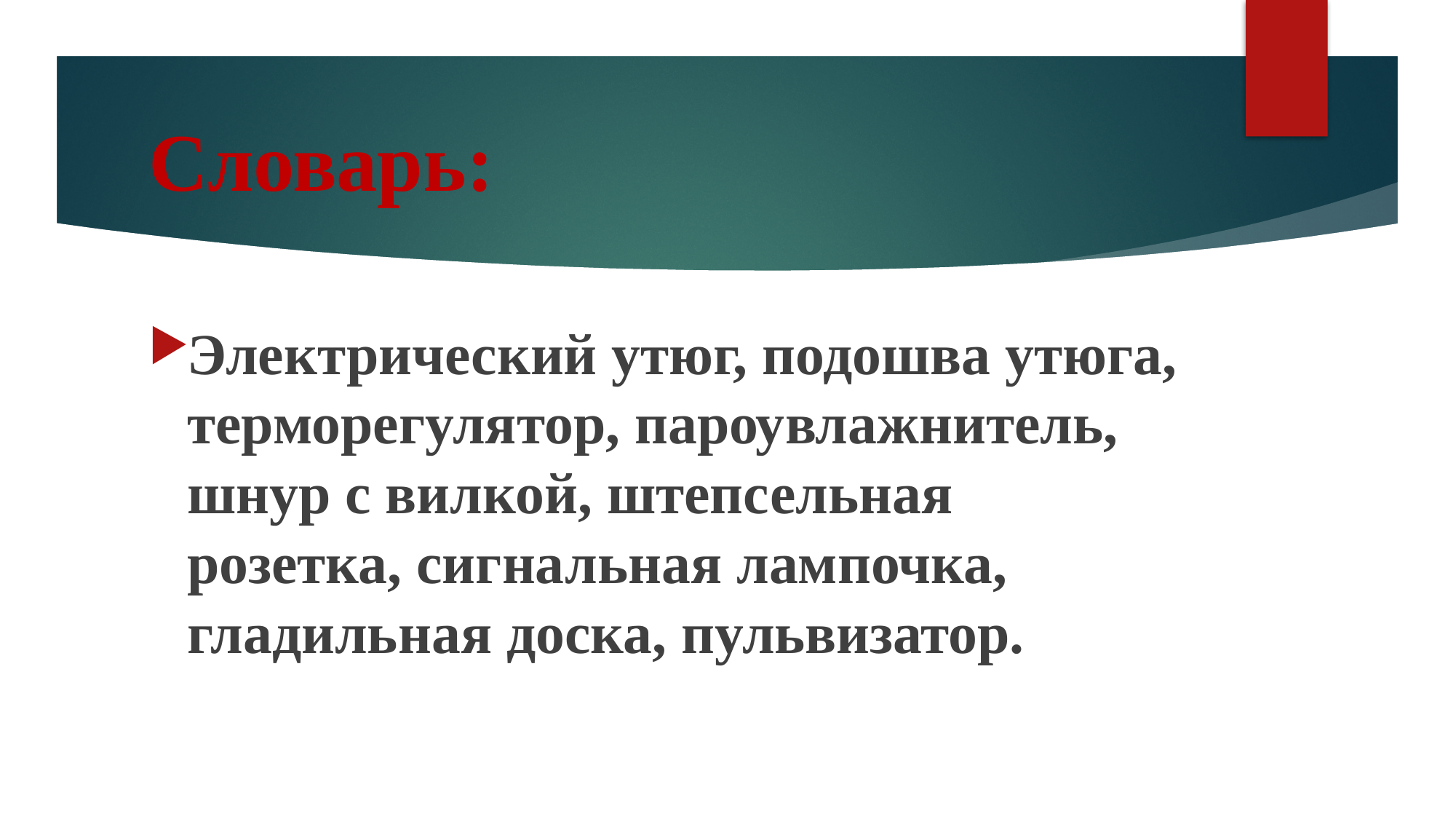

# Словарь:
Электрический утюг, подошва утюга, терморегулятор, пароувлажнитель, шнур с вилкой, штепсельная розетка, сигнальная лампочка, гладильная доска, пульвизатор.